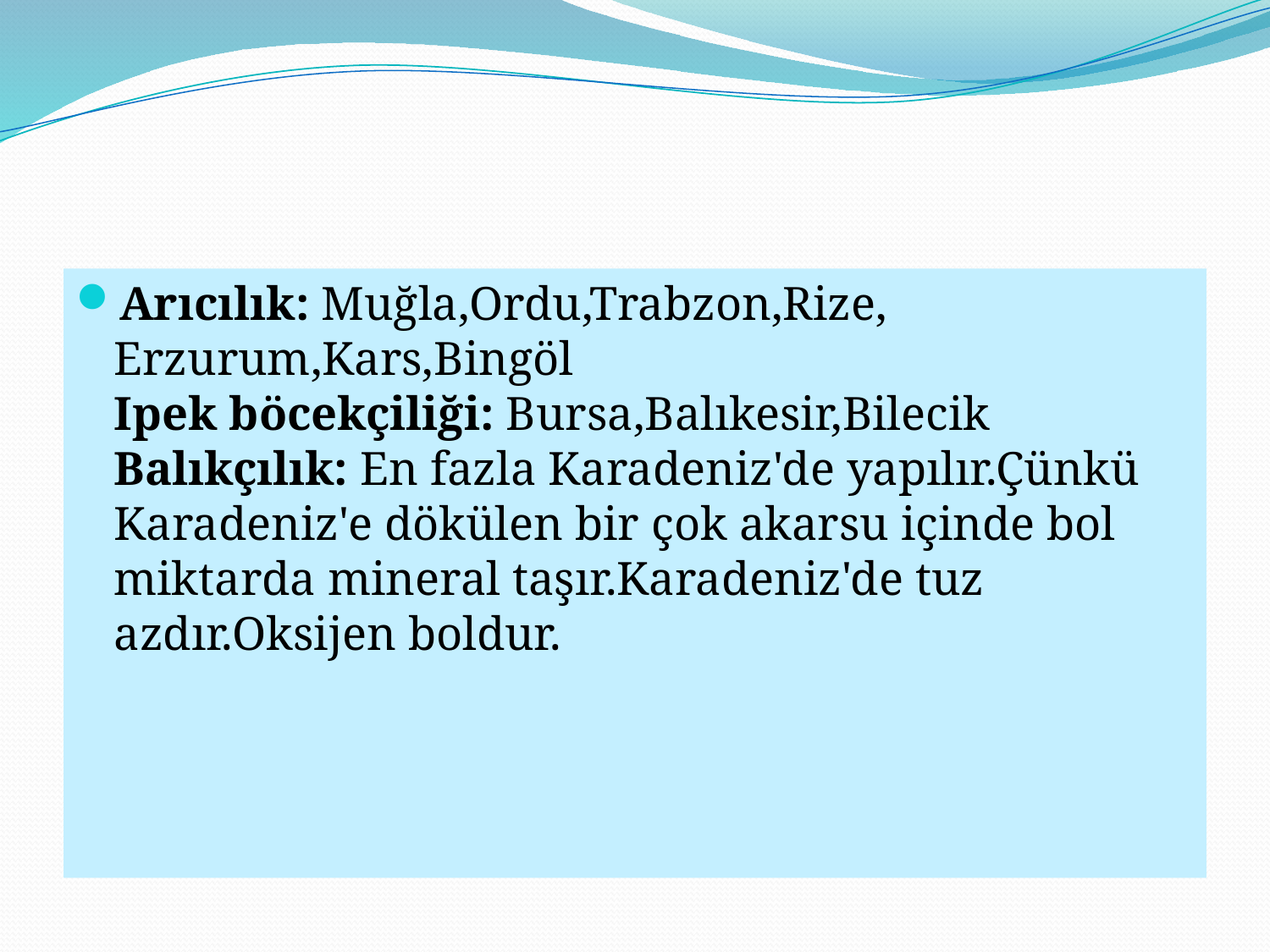

#
Arıcılık: Muğla,Ordu,Trabzon,Rize,
Erzurum,Kars,Bingöl
Ipek böcekçiliği: Bursa,Balıkesir,Bilecik
Balıkçılık: En fazla Karadeniz'de yapılır.Çünkü Karadeniz'e dökülen bir çok akarsu içinde bol miktarda mineral taşır.Karadeniz'de tuz azdır.Oksijen boldur.